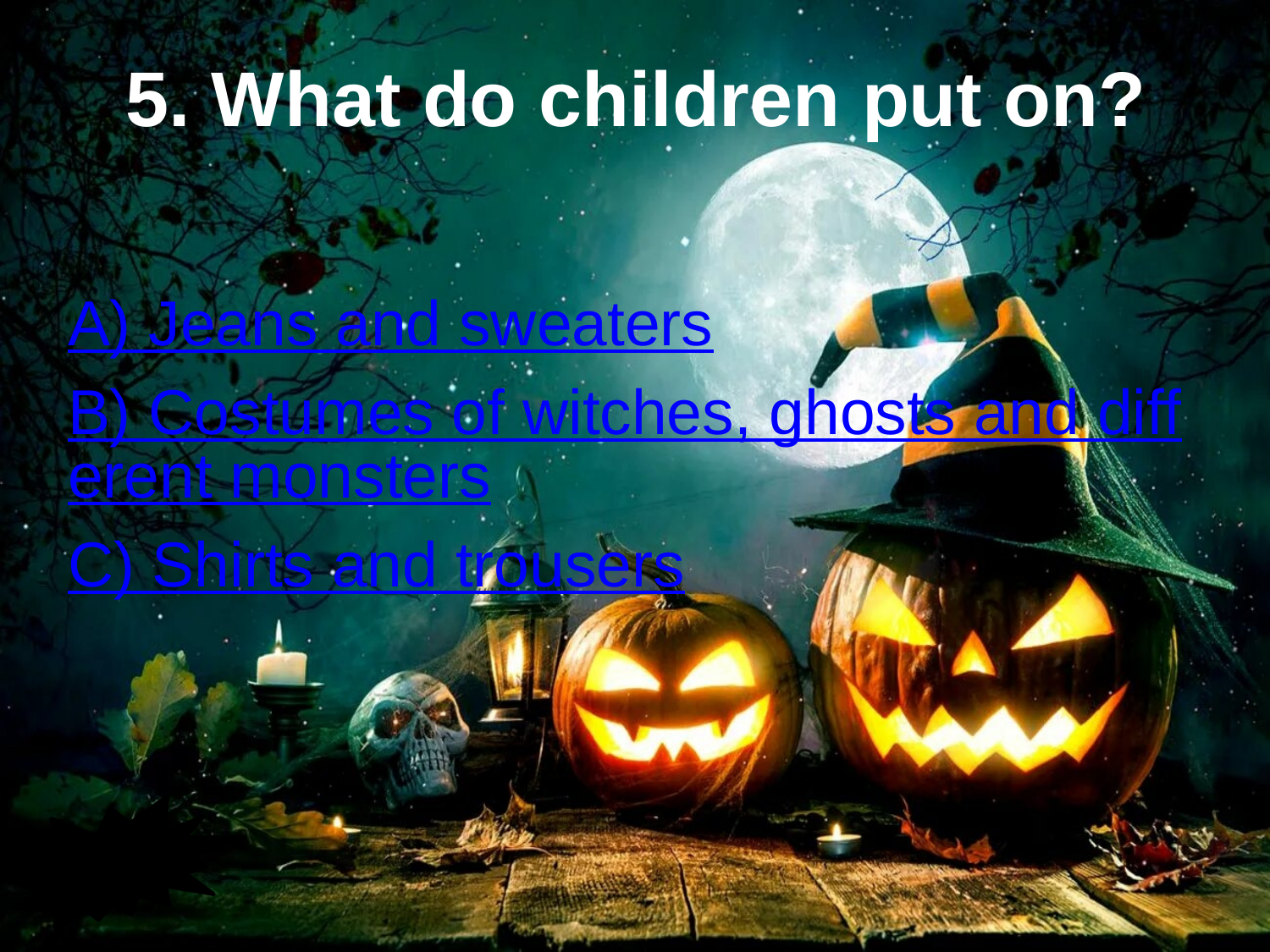

# 5. What do children put on?
A) Jeans and sweaters
B) Costumes of witches, ghosts and different monsters
C) Shirts and trousers